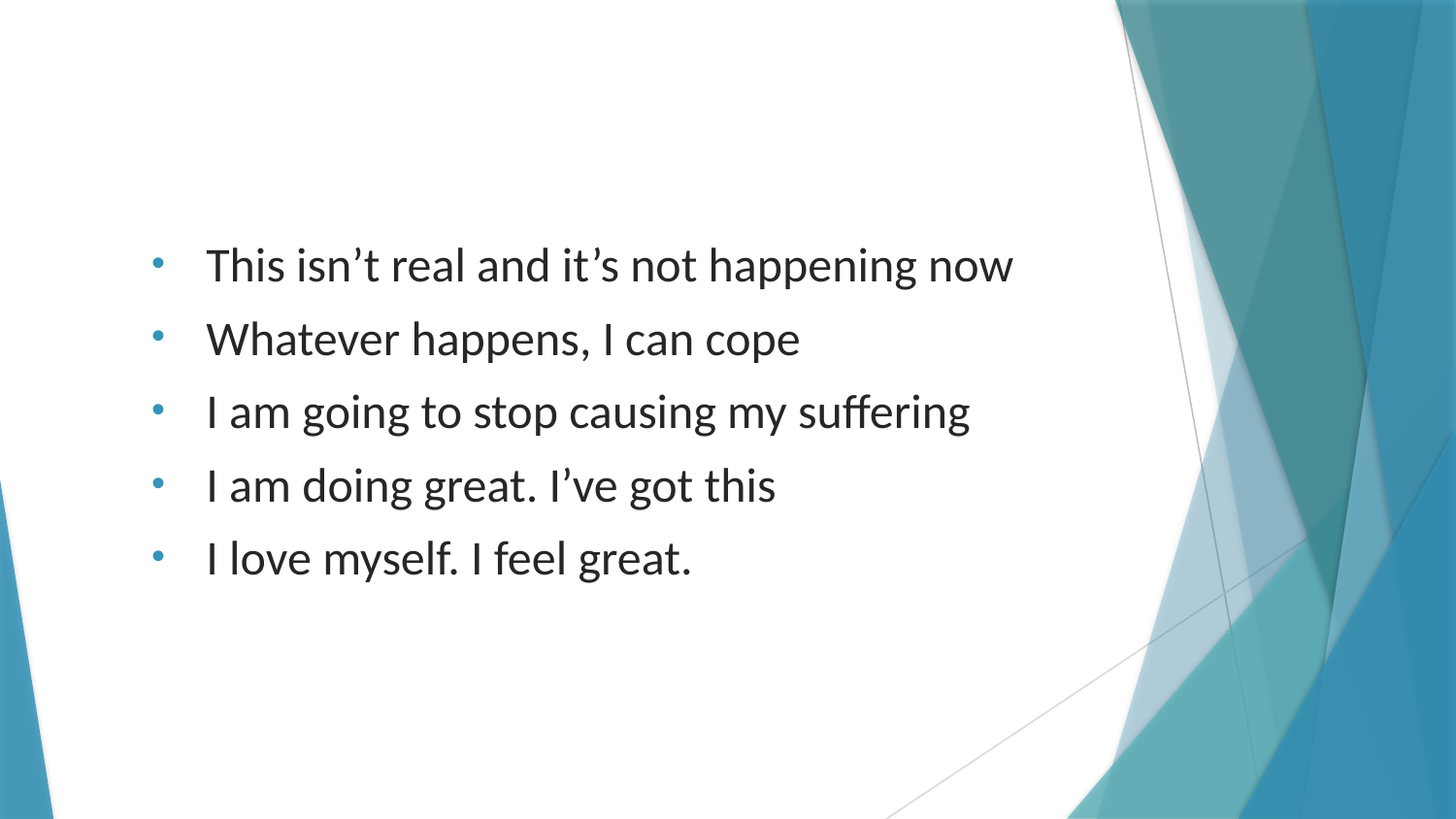

This isn’t real and it’s not happening now
Whatever happens, I can cope
I am going to stop causing my suffering
I am doing great. I’ve got this
I love myself. I feel great.